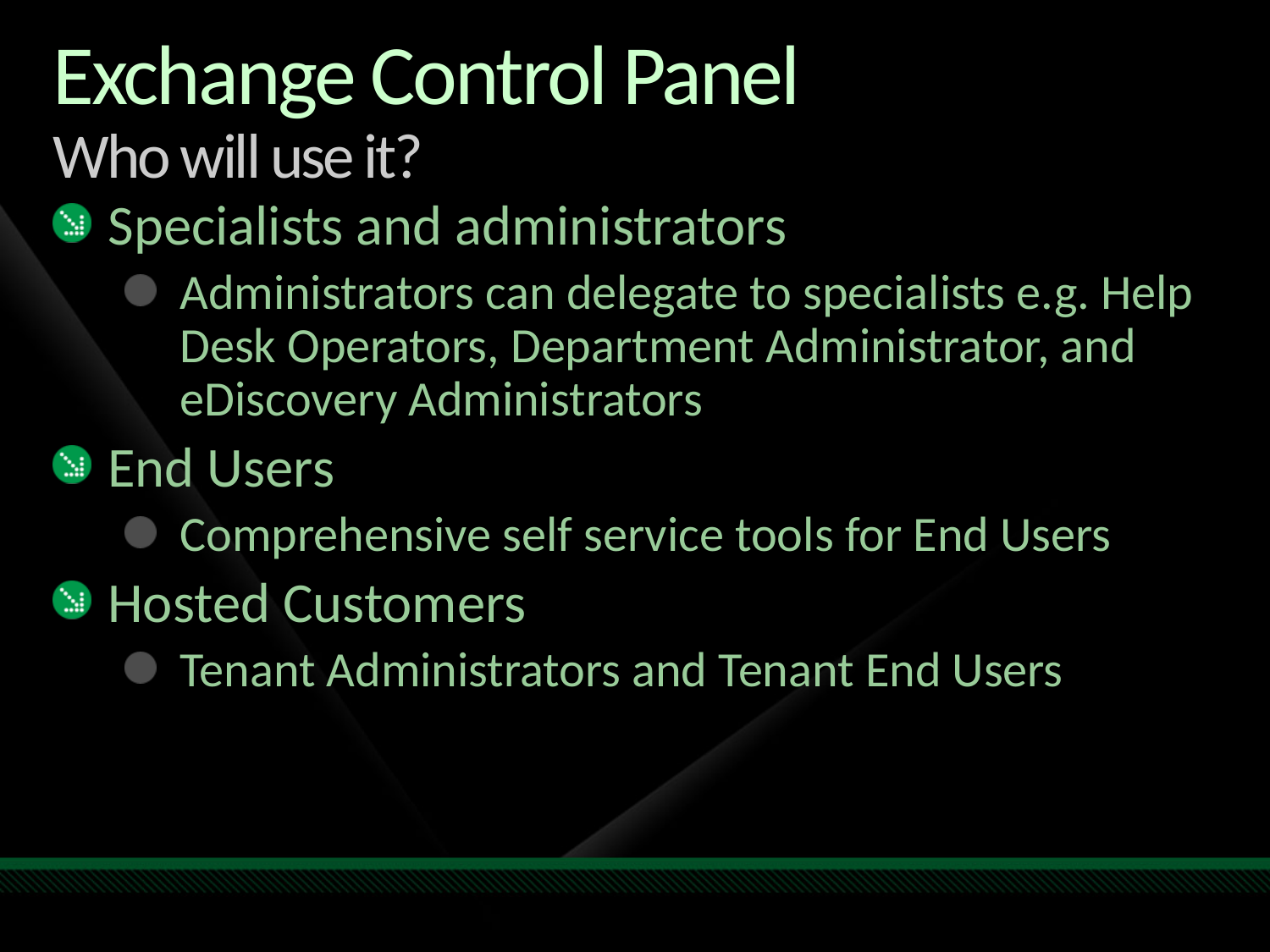

# Exchange Control Panel Who will use it?
Specialists and administrators
Administrators can delegate to specialists e.g. Help Desk Operators, Department Administrator, and eDiscovery Administrators
End Users
Comprehensive self service tools for End Users
Hosted Customers
Tenant Administrators and Tenant End Users